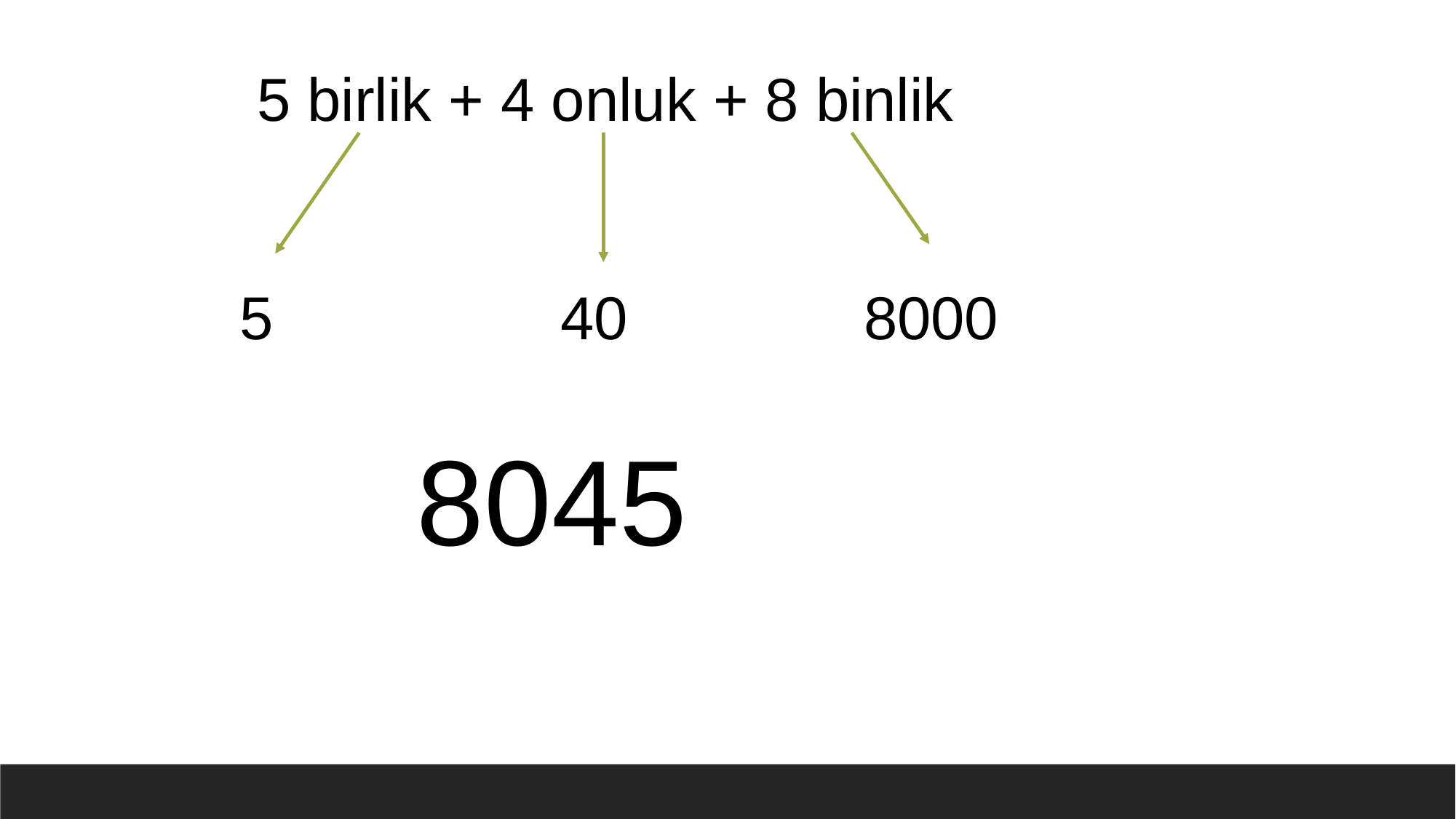

5 birlik + 4 onluk + 8 binlik

       5                 40              8000

	           8045